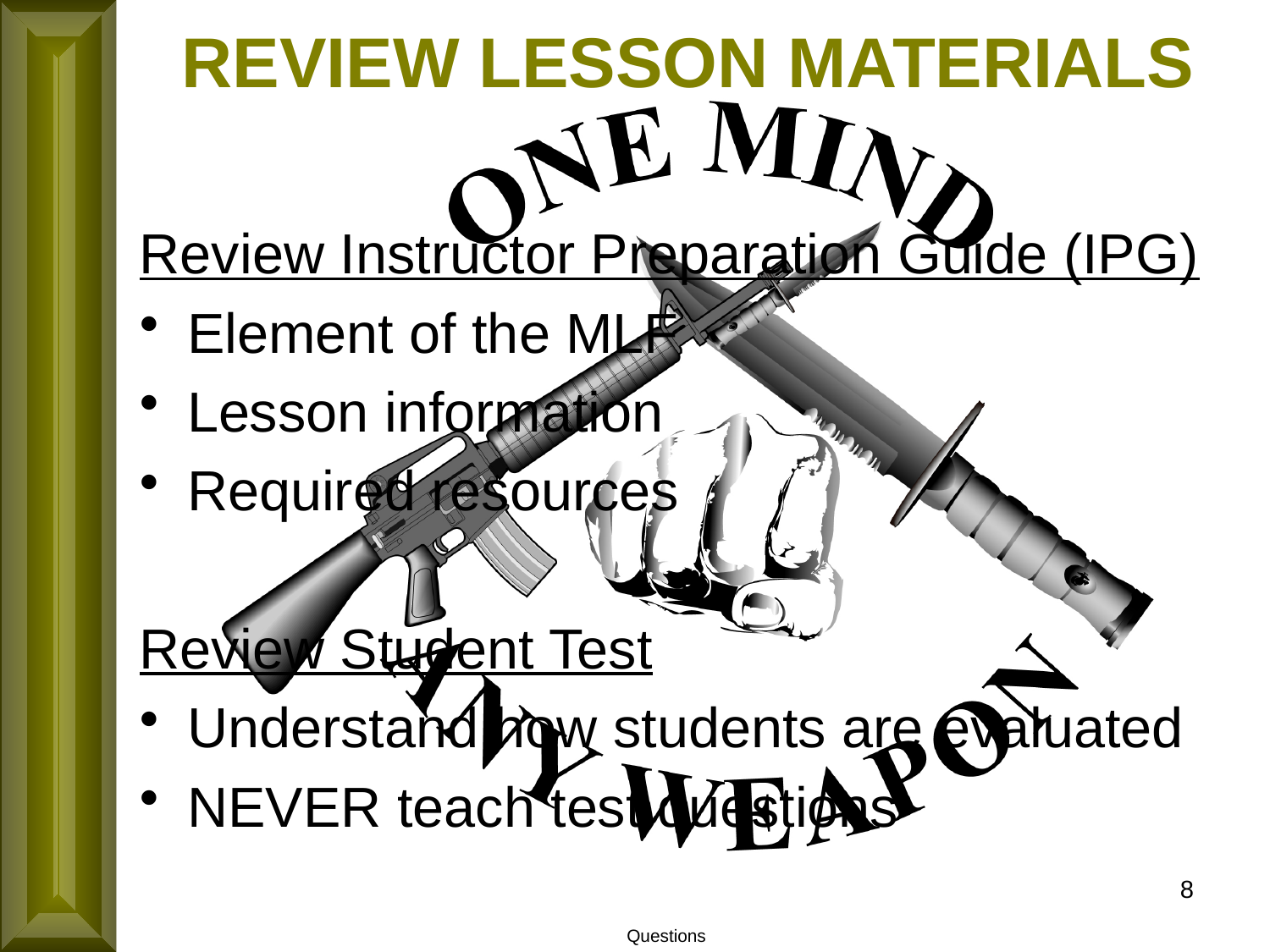

REVIEW LESSON MATERIALS
Review Instructor Preparation Guide (IPG)
Element of the MLF
Lesson information
Required resources

Review Student Test
Understand how students are evaluated
NEVER teach test questions
8
Questions